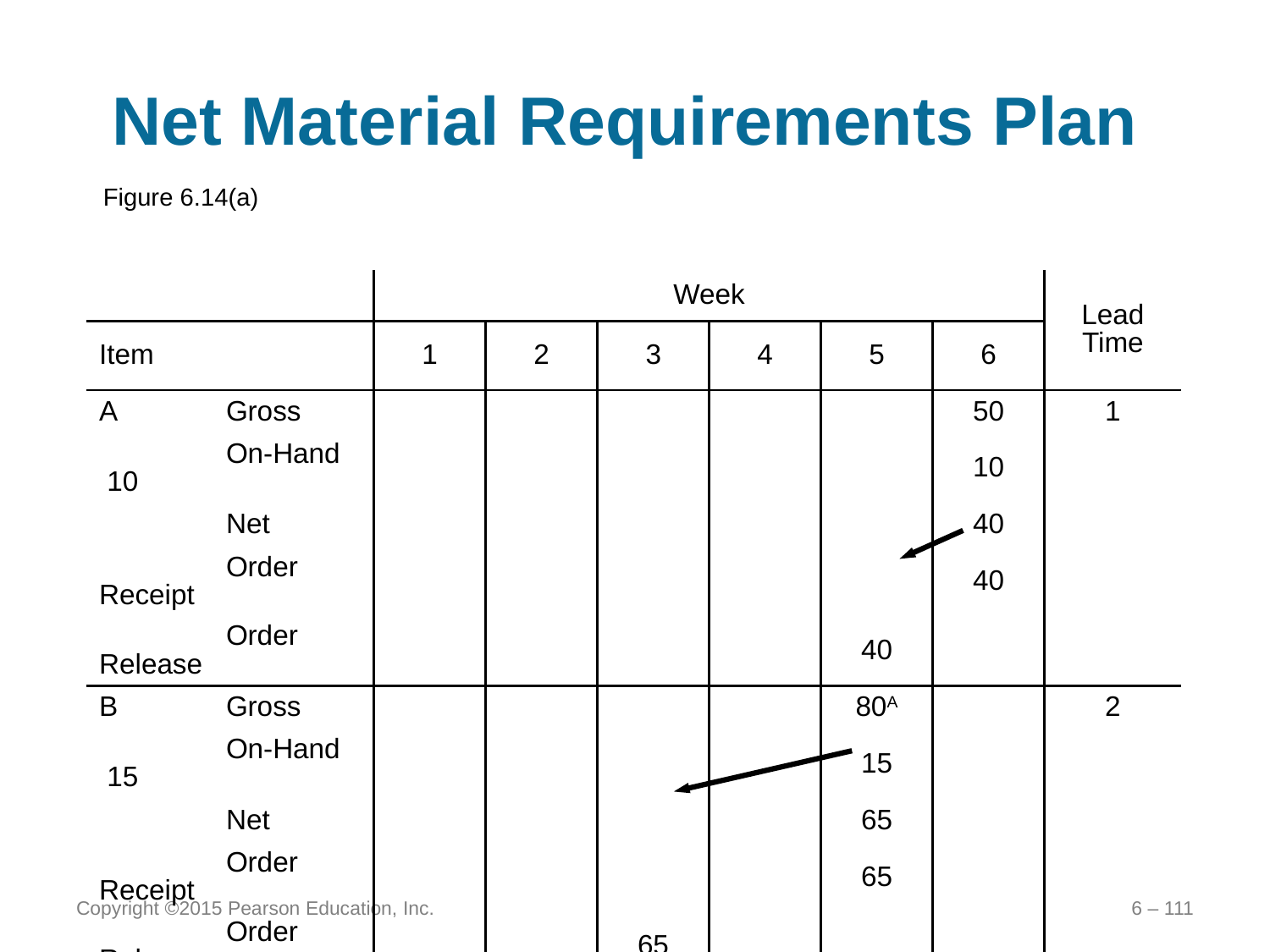

# Net Material Requirements Plan
Figure 6.14(a)
|  | Week |  |  |  |  |  | Lead Time |
| --- | --- | --- | --- | --- | --- | --- | --- |
| Item | 1 | 2 | 3 | 4 | 5 | 6 |  |
| A Gross |  |  |  |  |  | 50 | 1 |
| On-Hand 10 |  |  |  |  |  | 10 |  |
| Net |  |  |  |  |  | 40 |  |
| Order Receipt |  |  |  |  |  | 40 |  |
| Order Release |  |  |  |  | 40 |  |  |
| B Gross |  |  |  |  | 80A |  | 2 |
| On-Hand 15 |  |  |  |  | 15 |  |  |
| Net |  |  |  |  | 65 |  |  |
| Order Receipt |  |  |  |  | 65 |  |  |
| Order Release |  |  | 65 |  |  |  |  |

Copyright ©2015 Pearson Education, Inc.
6 – 111